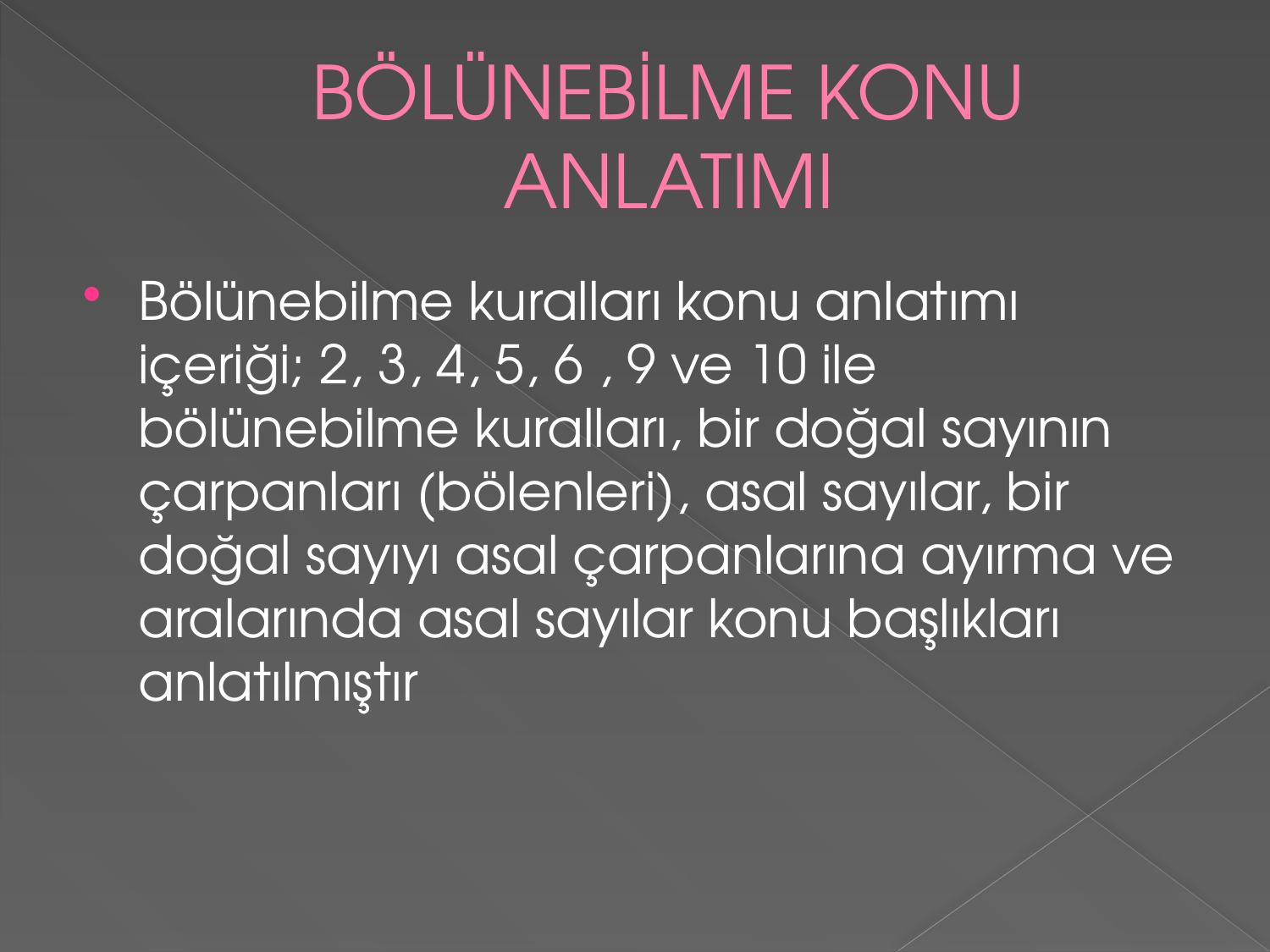

# BÖLÜNEBİLME KONU ANLATIMI
Bölünebilme kuralları konu anlatımı içeriği; 2, 3, 4, 5, 6 , 9 ve 10 ile bölünebilme kuralları, bir doğal sayının çarpanları (bölenleri), asal sayılar, bir doğal sayıyı asal çarpanlarına ayırma ve aralarında asal sayılar konu başlıkları anlatılmıştır